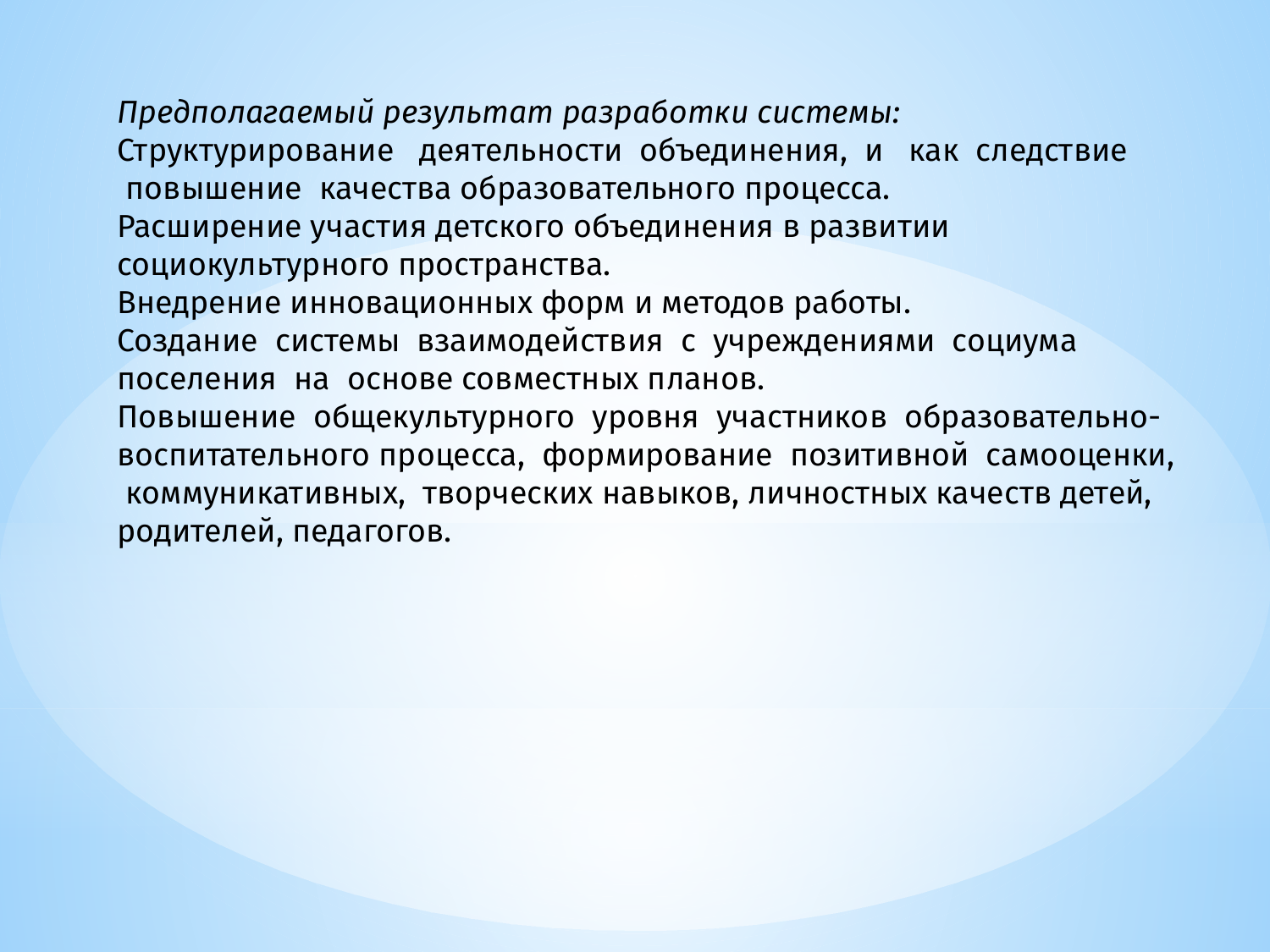

Предполагаемый результат разработки системы:
Структурирование   деятельности  объединения,  и   как  следствие  повышение  качества образовательного процесса.
Расширение участия детского объединения в развитии социокультурного пространства.
Внедрение инновационных форм и методов работы.
Создание  системы  взаимодействия  с  учреждениями  социума
поселения  на  основе совместных планов.
Повышение  общекультурного  уровня  участников  образовательно-воспитательного процесса,  формирование  позитивной  самооценки,  коммуникативных,  творческих навыков, личностных качеств детей, родителей, педагогов.